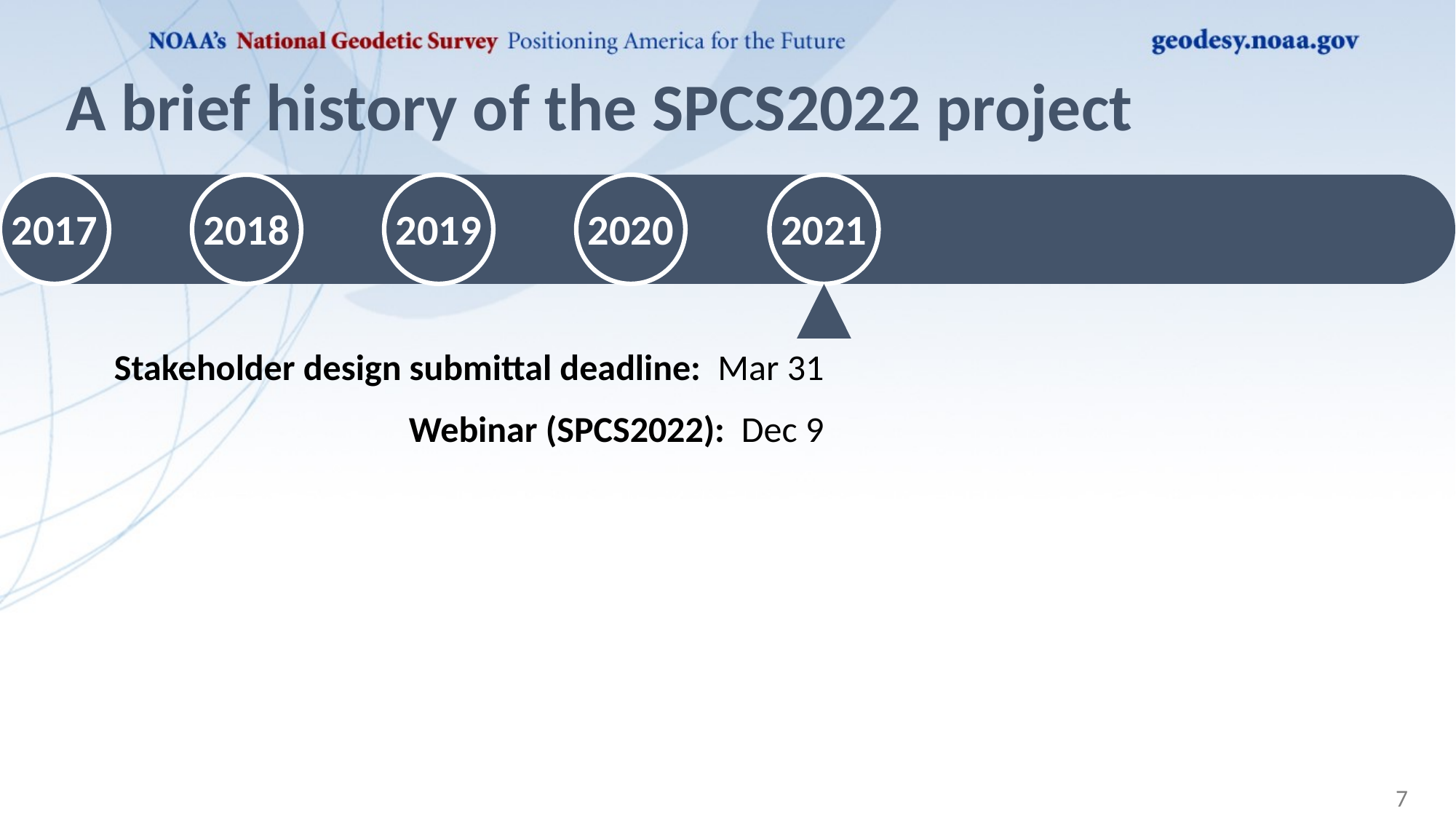

# A brief history of the SPCS2022 project

2017

2018

2019

2020

2021

Stakeholder design submittal deadline:  Mar 31
Webinar (SPCS2022):  Dec 9
7